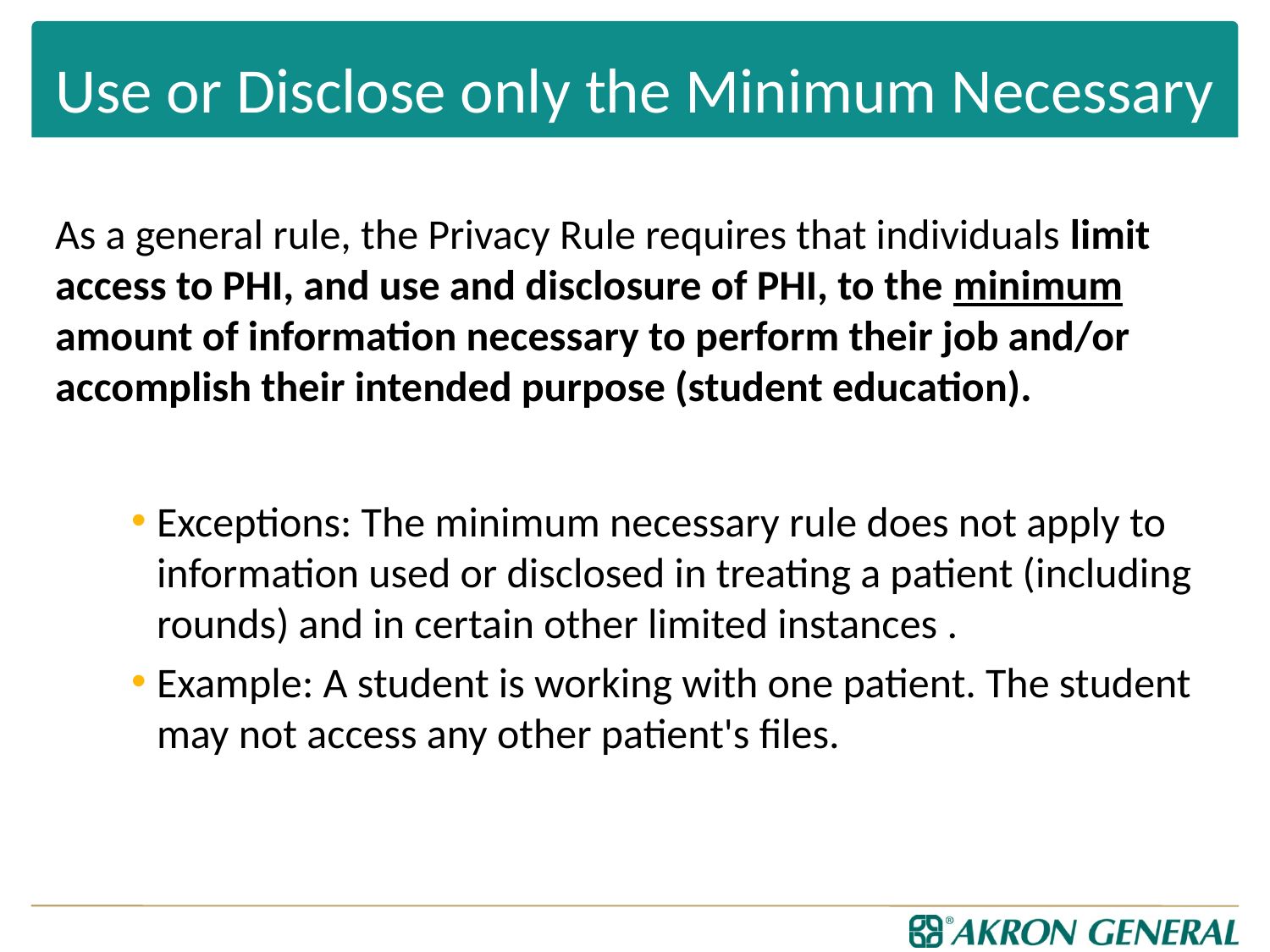

# Use or Disclose only the Minimum Necessary
As a general rule, the Privacy Rule requires that individuals limit access to PHI, and use and disclosure of PHI, to the minimum amount of information necessary to perform their job and/or accomplish their intended purpose (student education).

Exceptions: The minimum necessary rule does not apply to information used or disclosed in treating a patient (including rounds) and in certain other limited instances .
Example: A student is working with one patient. The student may not access any other patient's files.